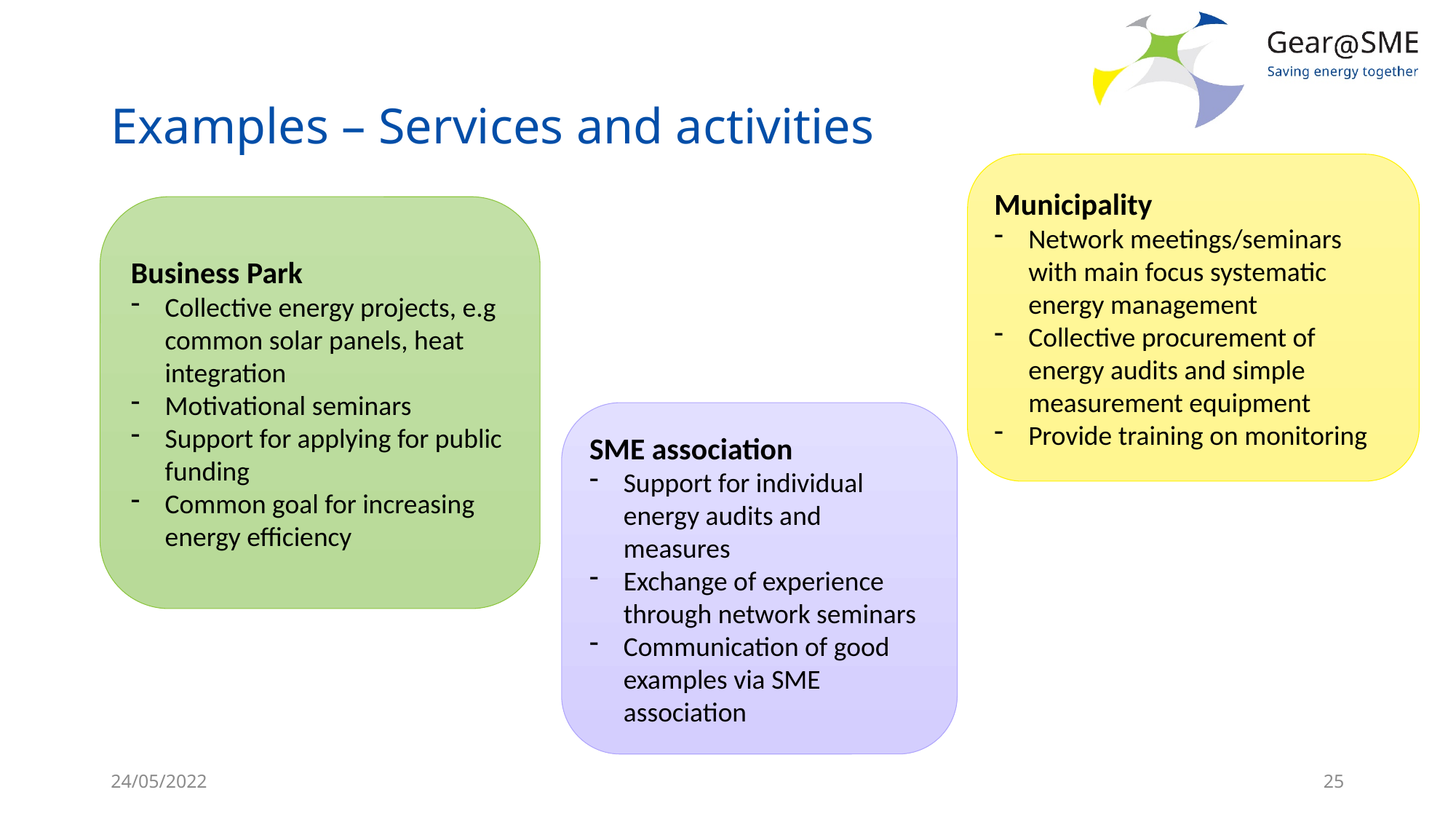

# Examples – Services and activities
Municipality
Network meetings/seminars with main focus systematic energy management
Collective procurement of energy audits and simple measurement equipment
Provide training on monitoring
Business Park
Collective energy projects, e.g common solar panels, heat integration
Motivational seminars
Support for applying for public funding
Common goal for increasing energy efficiency
SME association
Support for individual energy audits and measures
Exchange of experience through network seminars
Communication of good examples via SME association

24/05/2022
25